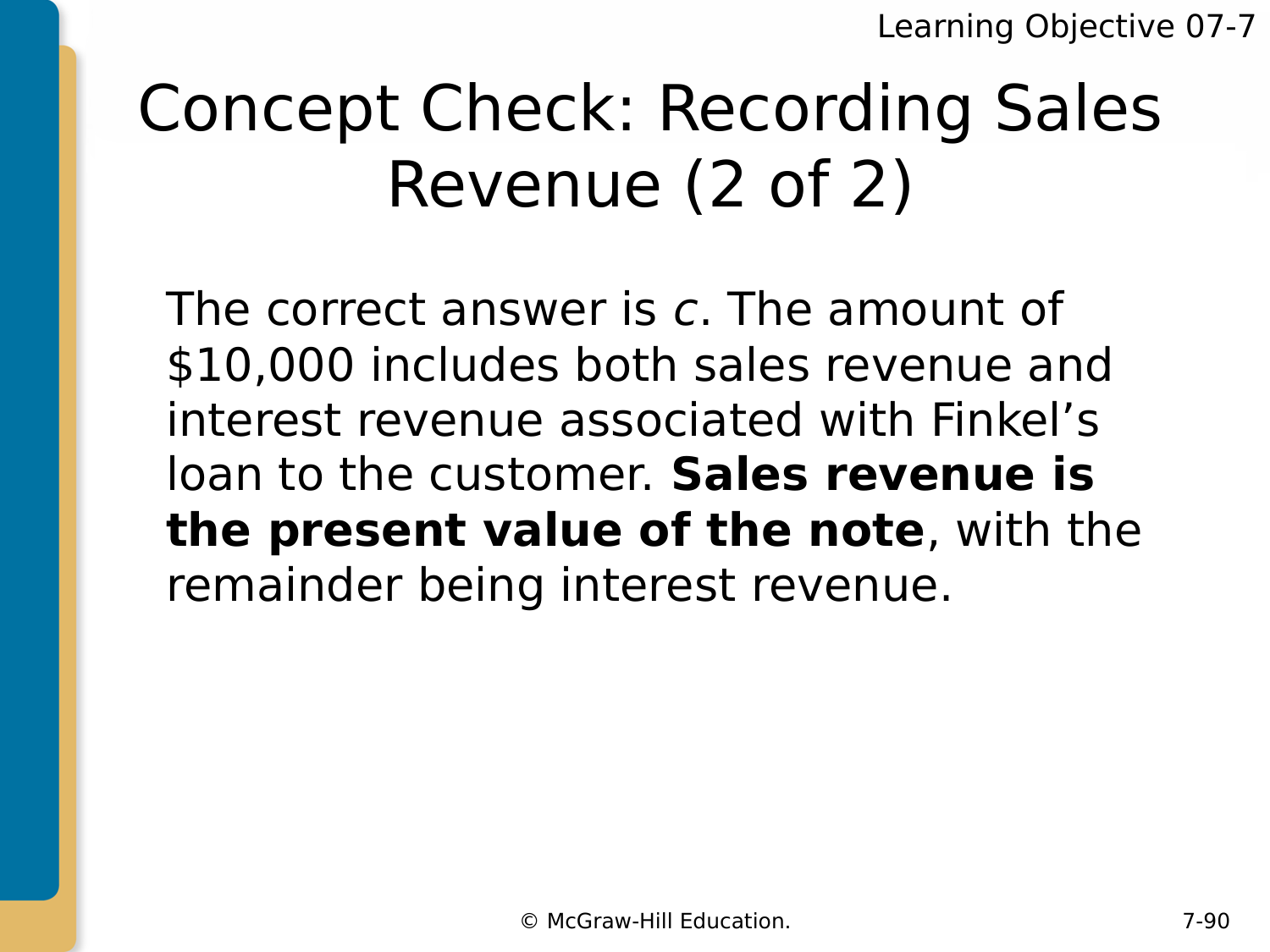

Learning Objective 07-7
# Concept Check: Recording Sales Revenue (2 of 2)
The correct answer is c. The amount of $10,000 includes both sales revenue and interest revenue associated with Finkel’s loan to the customer. Sales revenue is the present value of the note, with the remainder being interest revenue.